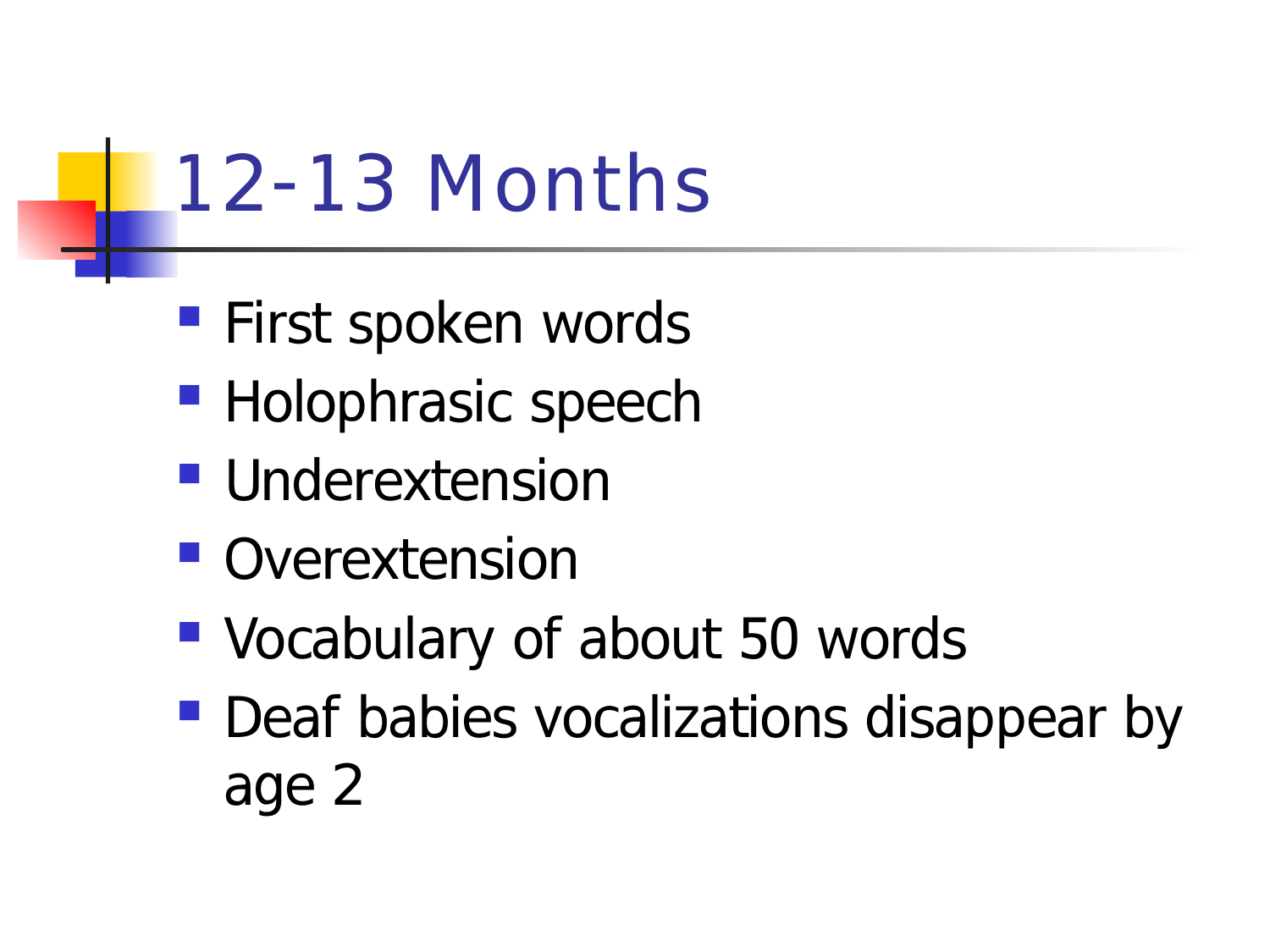

# 12-13 Months
First spoken words
Holophrasic speech
Underextension
Overextension
Vocabulary of about 50 words
Deaf babies vocalizations disappear by age 2